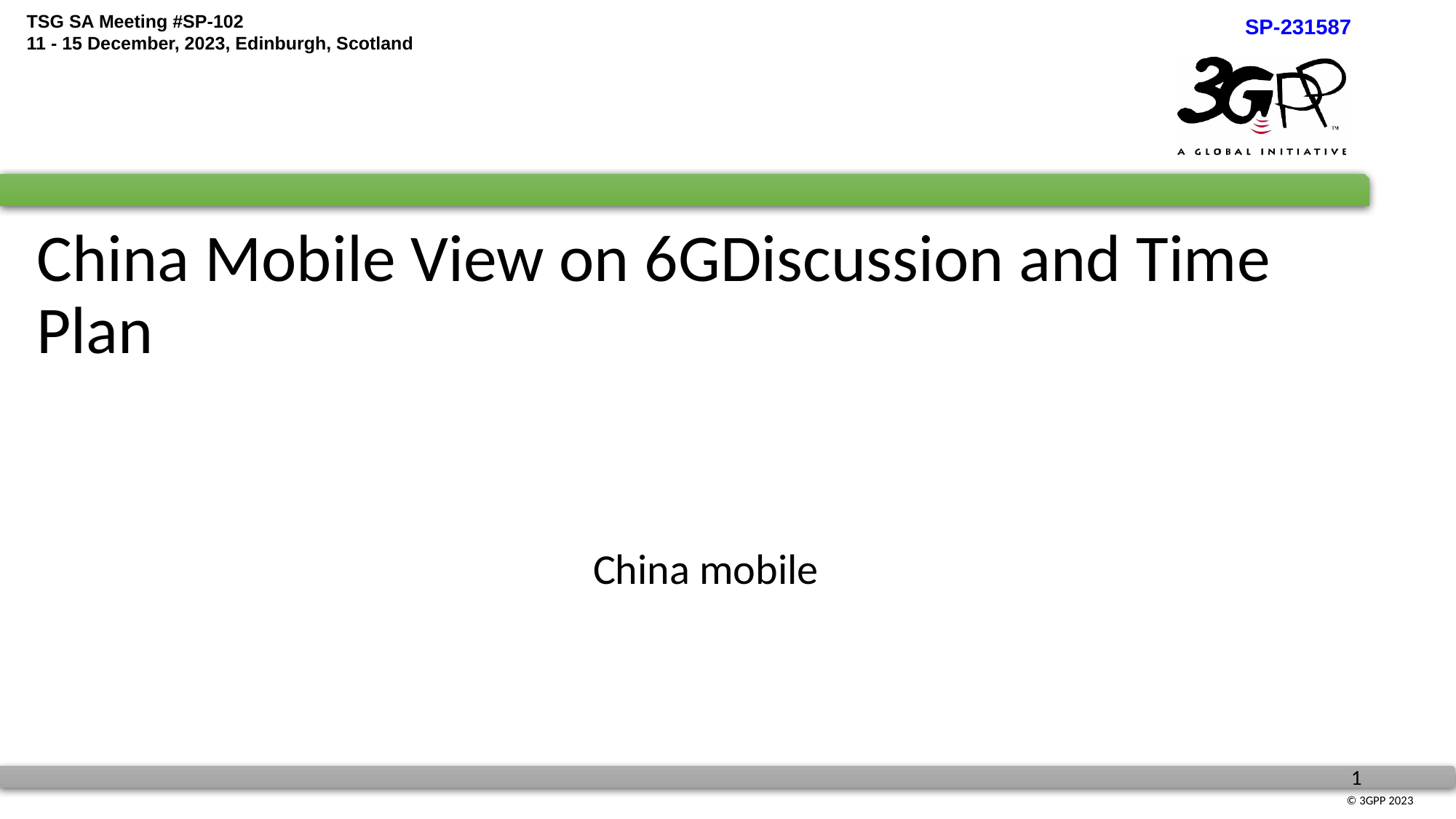

SP-231587
# China Mobile View on 6GDiscussion and Time Plan
China mobile